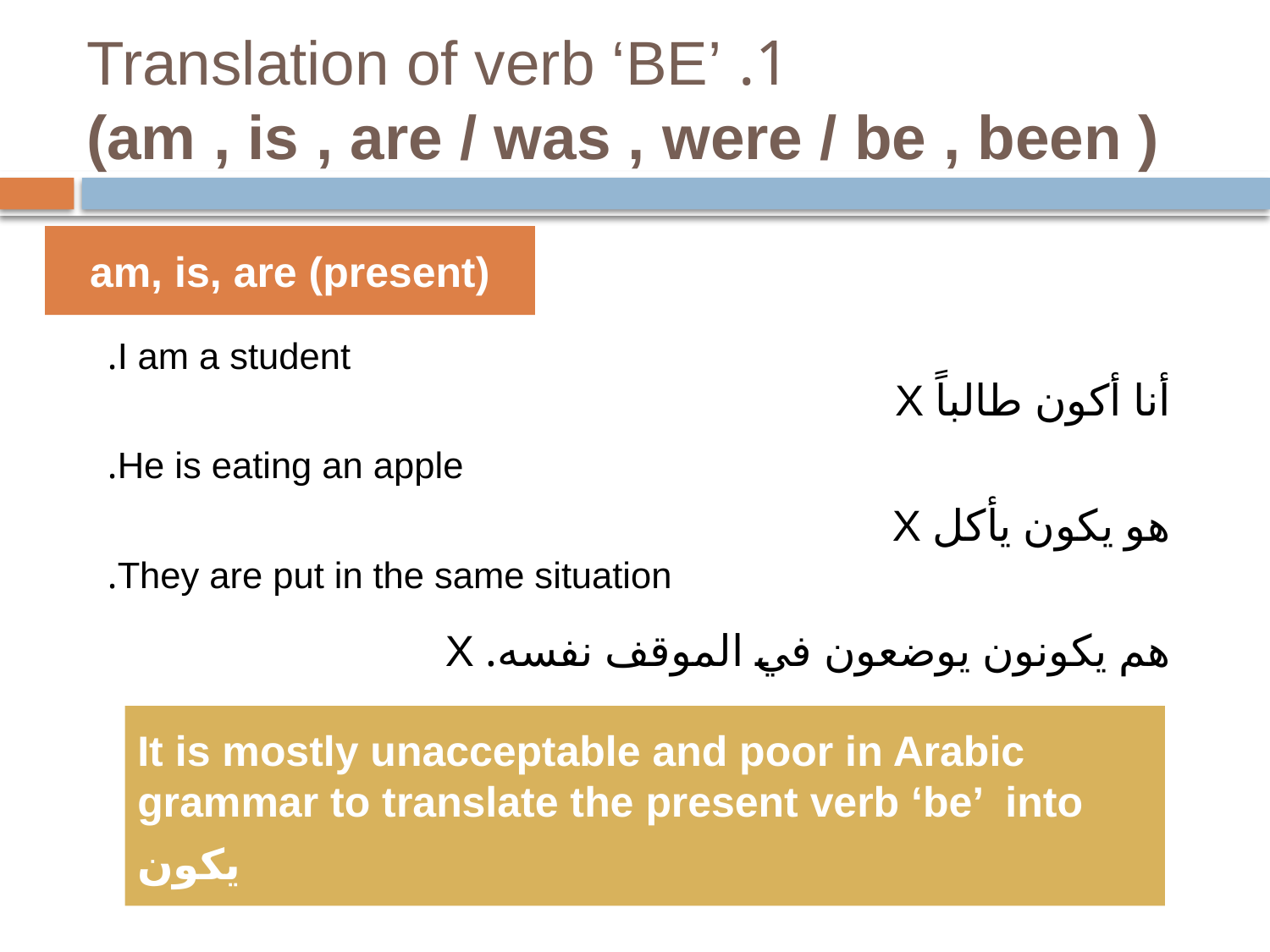

# 1. Translation of verb ‘BE’ (am , is , are / was , were / be , been )
am, is, are (present)
I am a student.

He is eating an apple.

They are put in the same situation.
أنا أكون طالباً X

هو يكون يأكل X

هم يكونون يوضعون في الموقف نفسه. X

It is mostly unacceptable and poor in Arabic grammar to translate the present verb ‘be’  into
يكون